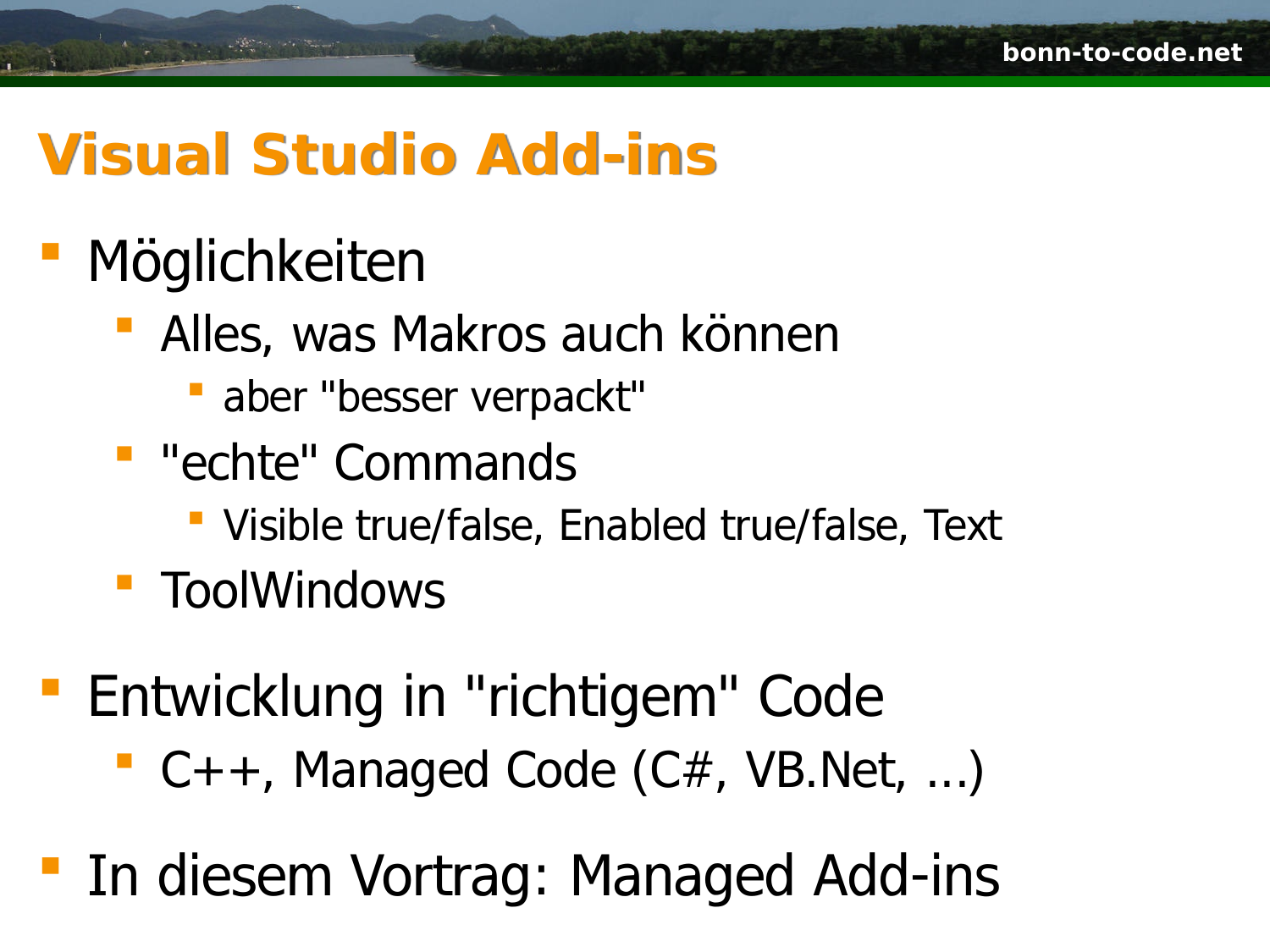

# Visual Studio Add-ins
Möglichkeiten
Alles, was Makros auch können
aber "besser verpackt"
"echte" Commands
Visible true/false, Enabled true/false, Text
ToolWindows
Entwicklung in "richtigem" Code
C++, Managed Code (C#, VB.Net, ...)
In diesem Vortrag: Managed Add-ins